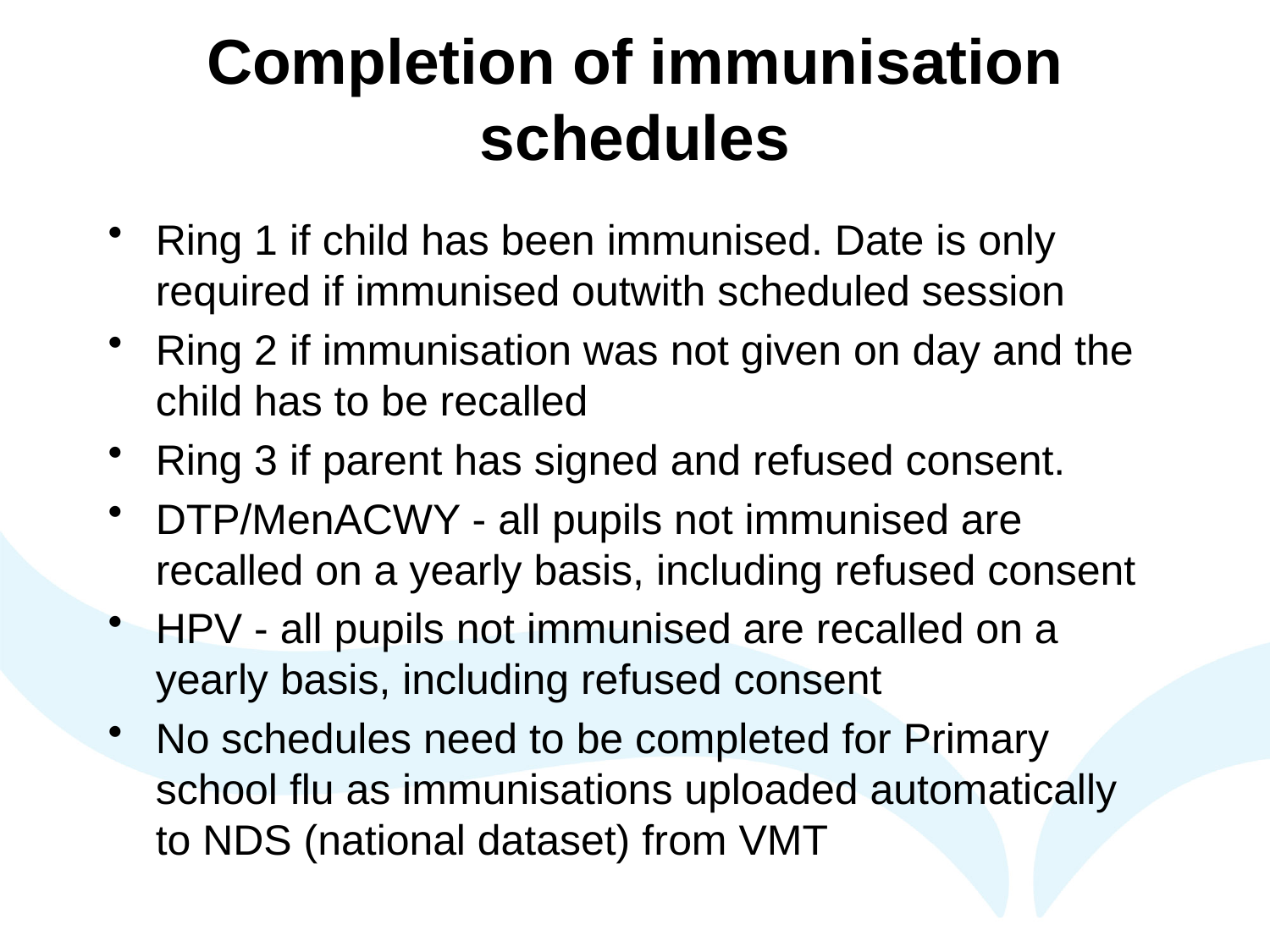

# Completion of immunisation schedules
Ring 1 if child has been immunised. Date is only required if immunised outwith scheduled session
Ring 2 if immunisation was not given on day and the child has to be recalled
Ring 3 if parent has signed and refused consent.
DTP/MenACWY - all pupils not immunised are recalled on a yearly basis, including refused consent
HPV - all pupils not immunised are recalled on a yearly basis, including refused consent
No schedules need to be completed for Primary school flu as immunisations uploaded automatically to NDS (national dataset) from VMT